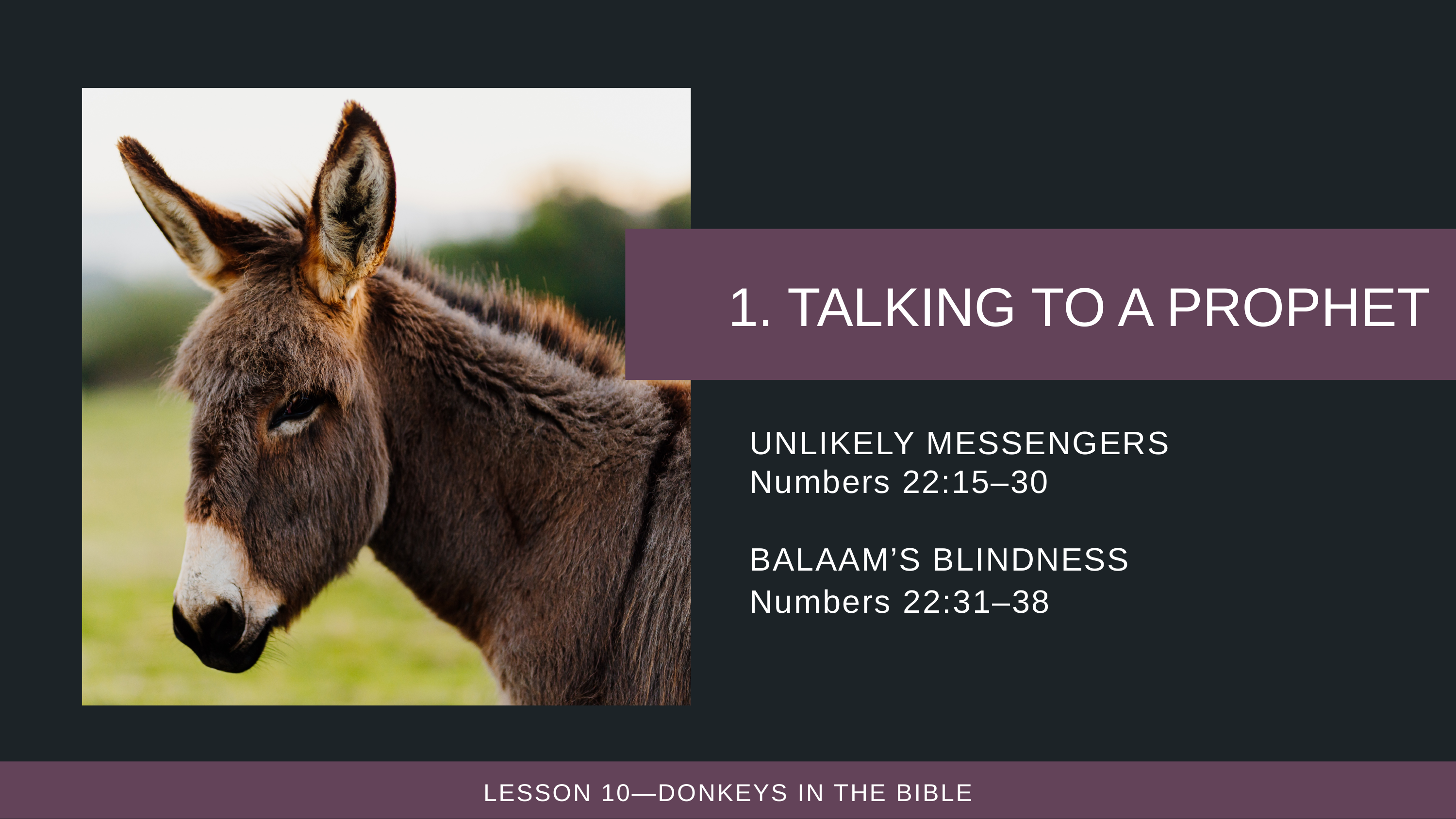

UNLIKELY MESSENGERS
Numbers 22:15–30

BALAAM’S BLINDNESS
Numbers 22:31–38